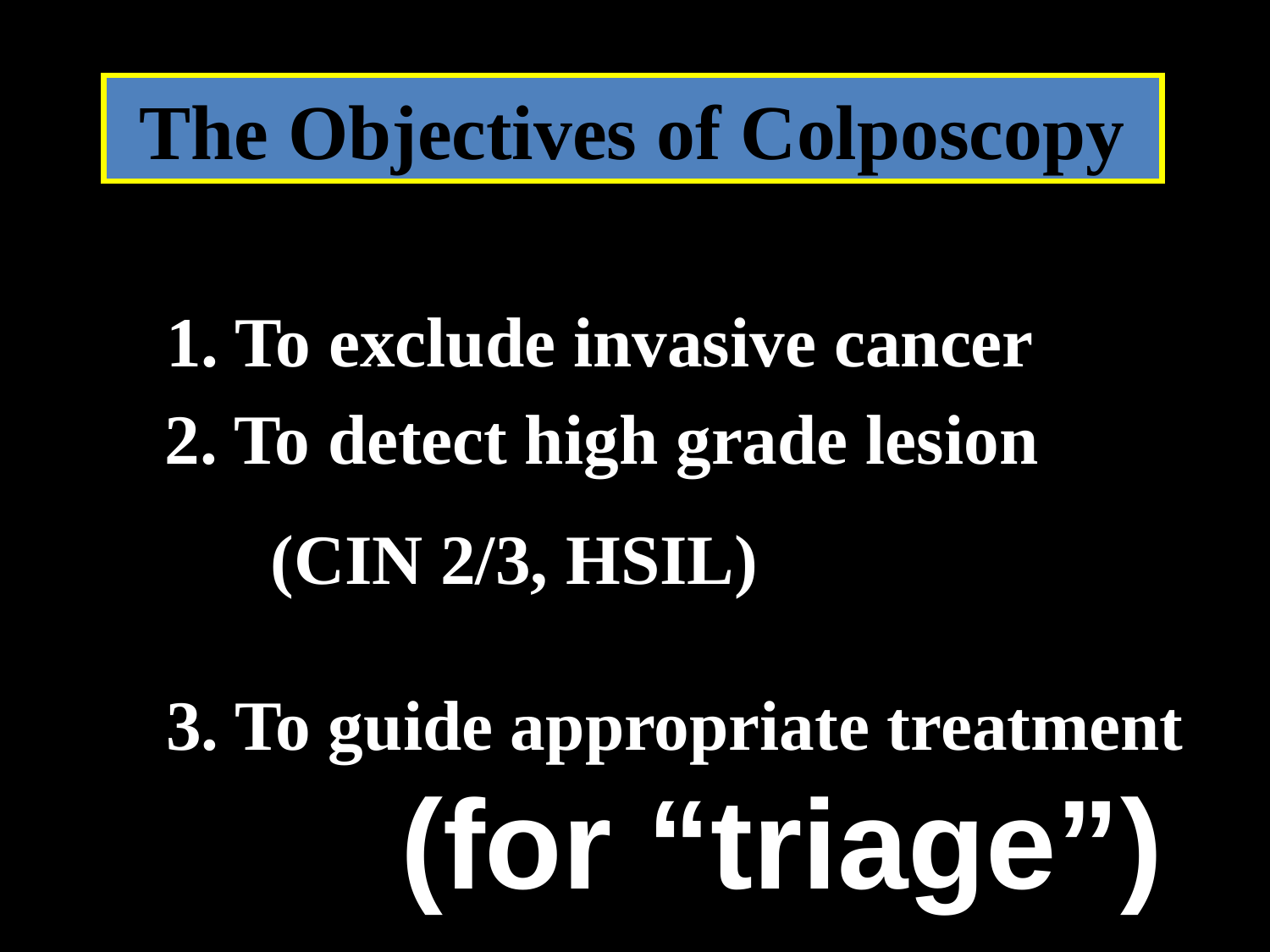

The Objectives of Colposcopy
1. To exclude invasive cancer
2. To detect high grade lesion
      (CIN 2/3, HSIL)
3. To guide appropriate treatment
(for “triage”)